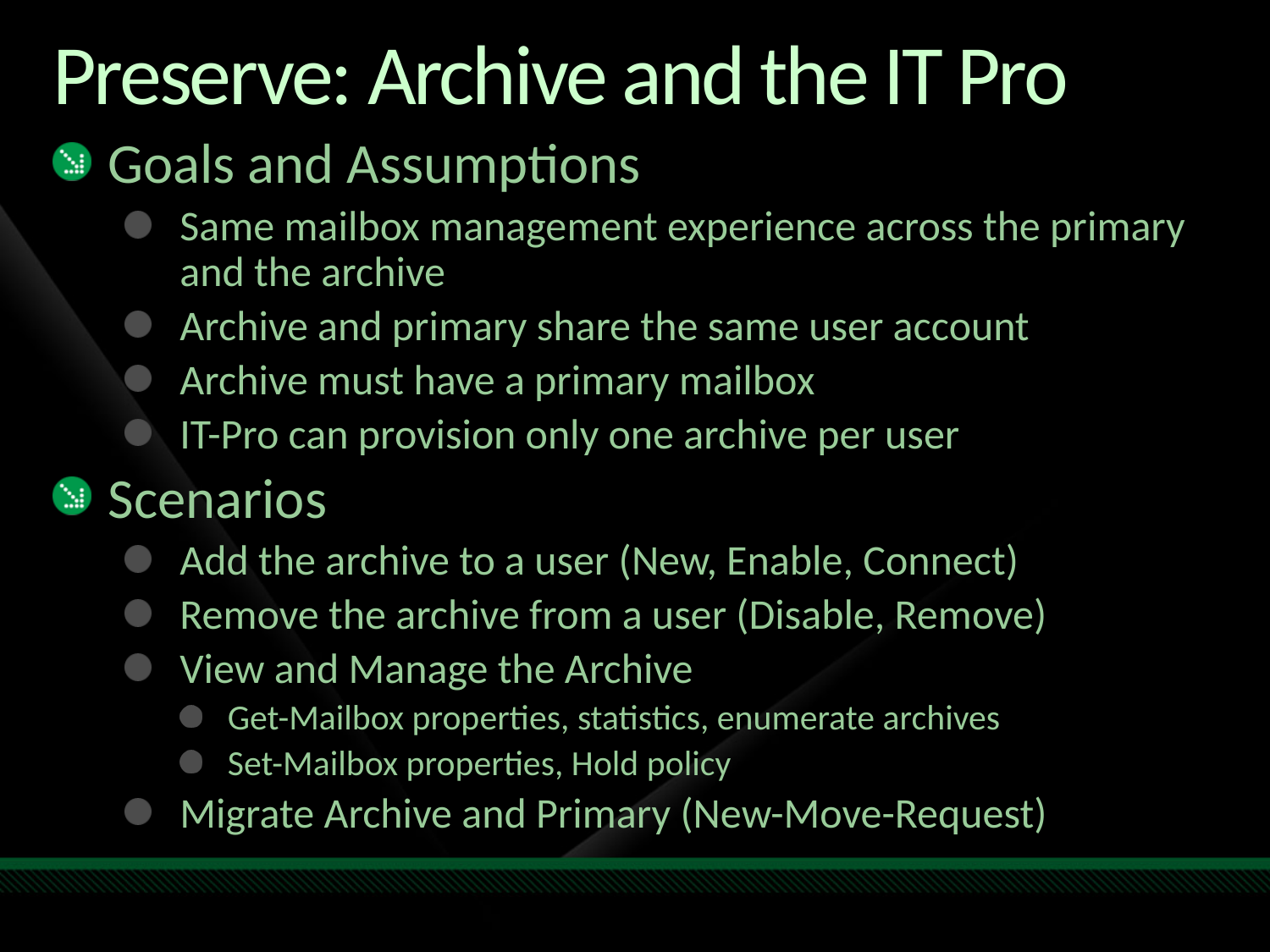

# Preserve: Archive and the IT Pro
Goals and Assumptions
Same mailbox management experience across the primary and the archive
Archive and primary share the same user account
Archive must have a primary mailbox
IT-Pro can provision only one archive per user
Scenarios
Add the archive to a user (New, Enable, Connect)
Remove the archive from a user (Disable, Remove)
View and Manage the Archive
Get-Mailbox properties, statistics, enumerate archives
Set-Mailbox properties, Hold policy
Migrate Archive and Primary (New-Move-Request)